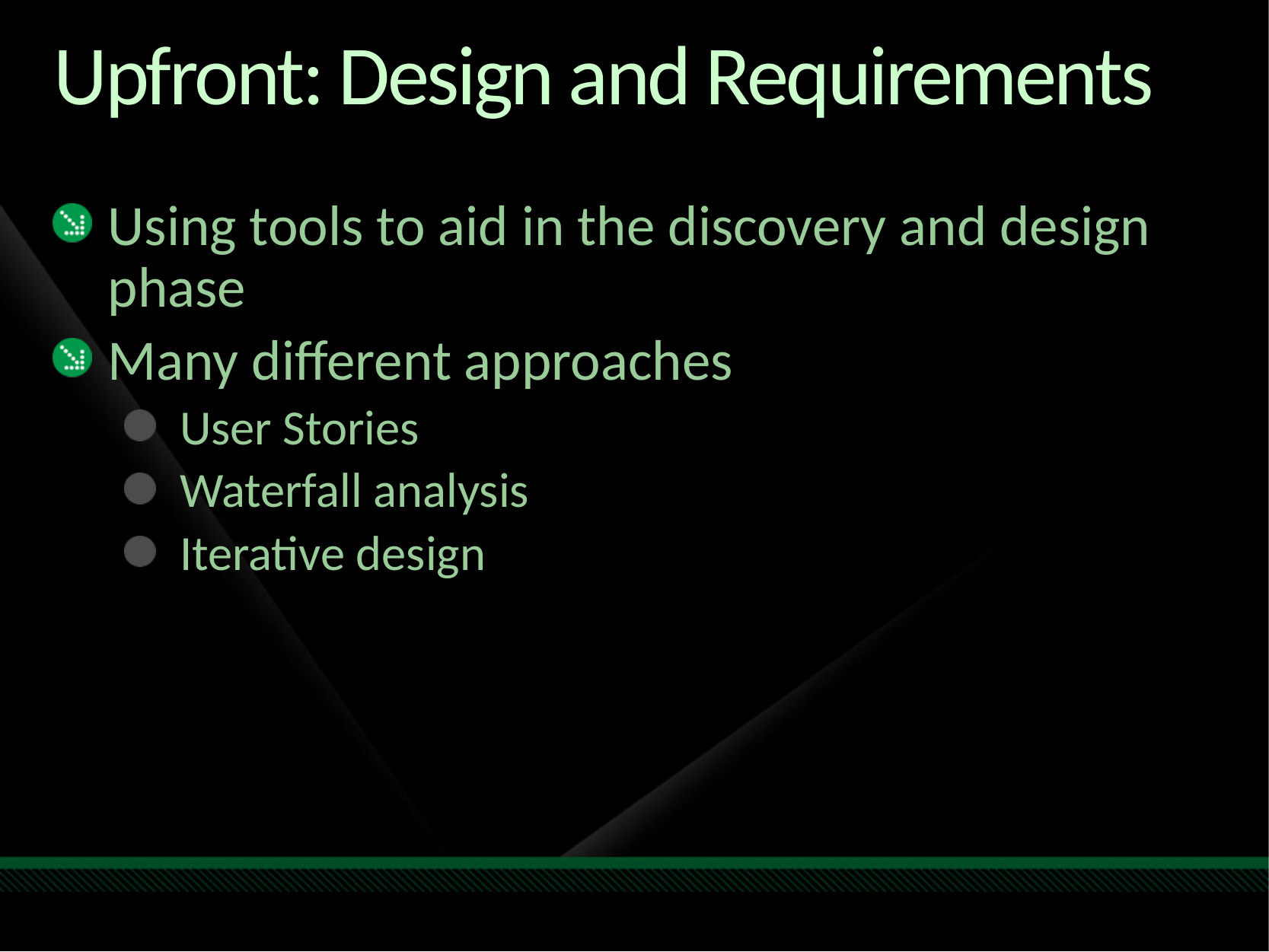

# Upfront: Design and Requirements
Using tools to aid in the discovery and design phase
Many different approaches
User Stories
Waterfall analysis
Iterative design